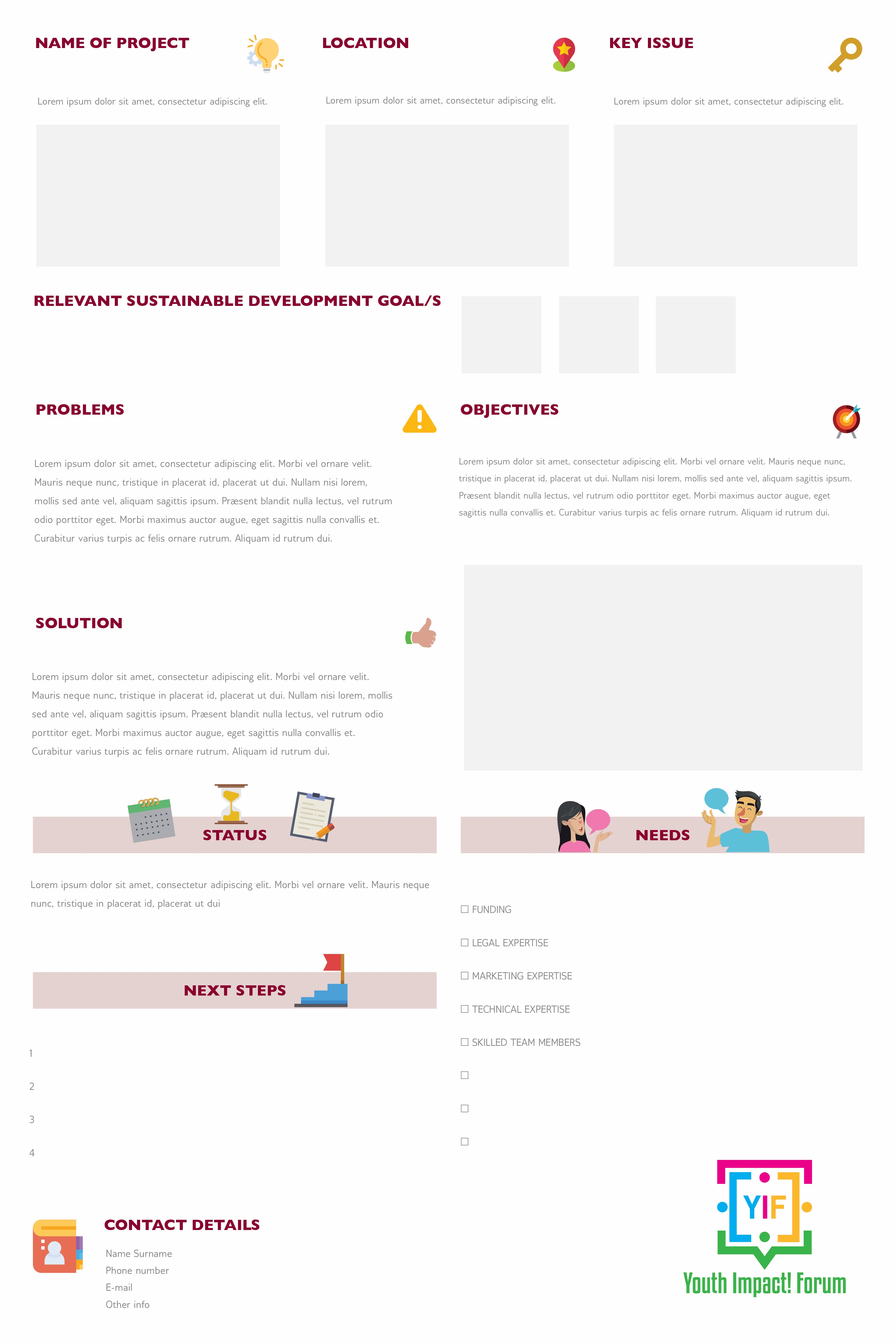

Lorem ipsum dolor sit amet, consectetur adipiscing elit.
Lorem ipsum dolor sit amet, consectetur adipiscing elit.
Lorem ipsum dolor sit amet, consectetur adipiscing elit.

Lorem ipsum dolor sit amet, consectetur adipiscing elit. Morbi vel ornare velit. Mauris neque nunc, tristique in placerat id, placerat ut dui. Nullam nisi lorem, mollis sed ante vel, aliquam sagittis ipsum. Praesent blandit nulla lectus, vel rutrum odio porttitor eget. Morbi maximus auctor augue, eget sagittis nulla convallis et. Curabitur varius turpis ac felis ornare rutrum. Aliquam id rutrum dui.
Lorem ipsum dolor sit amet, consectetur adipiscing elit. Morbi vel ornare velit. Mauris neque nunc, tristique in placerat id, placerat ut dui. Nullam nisi lorem, mollis sed ante vel, aliquam sagittis ipsum. Praesent blandit nulla lectus, vel rutrum odio porttitor eget. Morbi maximus auctor augue, eget sagittis nulla convallis et. Curabitur varius turpis ac felis ornare rutrum. Aliquam id rutrum dui.

Lorem ipsum dolor sit amet, consectetur adipiscing elit. Morbi vel ornare velit. Mauris neque nunc, tristique in placerat id, placerat ut dui. Nullam nisi lorem, mollis sed ante vel, aliquam sagittis ipsum. Praesent blandit nulla lectus, vel rutrum odio porttitor eget. Morbi maximus auctor augue, eget sagittis nulla convallis et. Curabitur varius turpis ac felis ornare rutrum. Aliquam id rutrum dui.
Lorem ipsum dolor sit amet, consectetur adipiscing elit. Morbi vel ornare velit. Mauris neque nunc, tristique in placerat id, placerat ut dui
☐ FUNDING
☐ LEGAL EXPERTISE
☐ MARKETING EXPERTISE
☐ TECHNICAL EXPERTISE
☐ SKILLED TEAM MEMBERS
☐
☐
☐
1
2
3
4
Name Surname
Phone number
E-mail
Other info